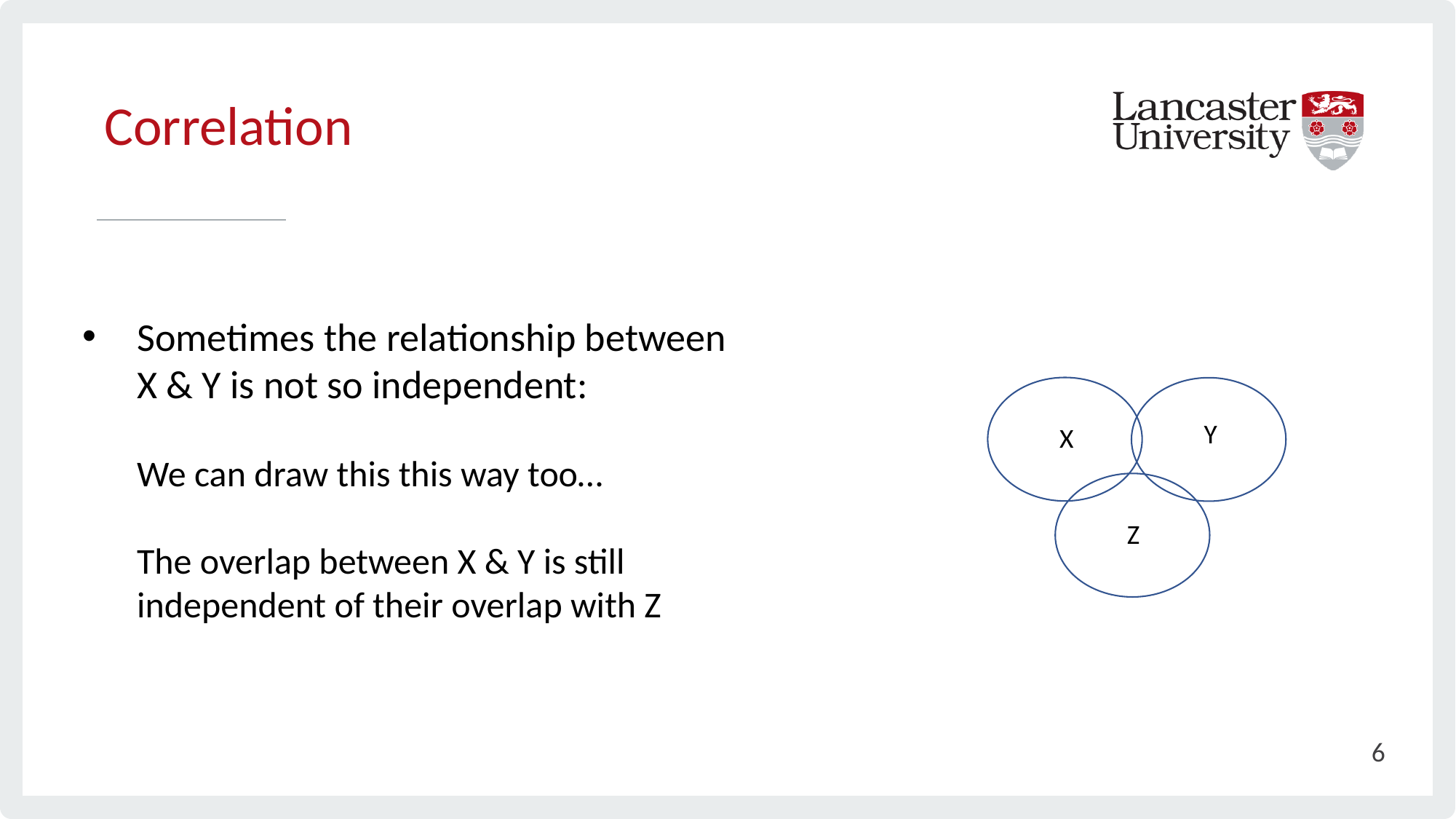

# Correlation

Sometimes the relationship between
X & Y is not so independent:

We can draw this this way too…

The overlap between X & Y is still independent of their overlap with Z

X

Y

Z
6